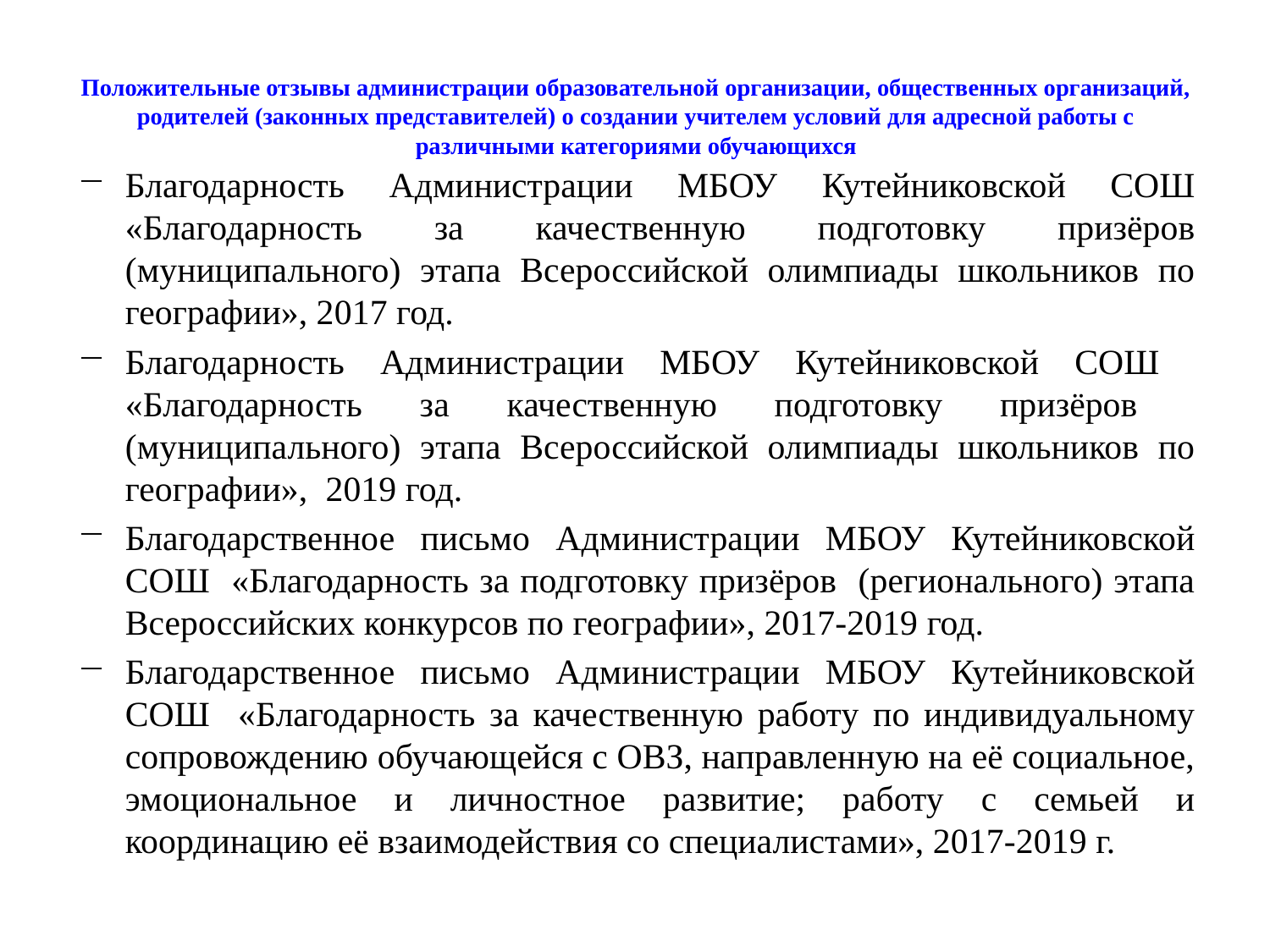

# Положительные отзывы администрации образовательной организации, общественных организаций, родителей (законных представителей) о создании учителем условий для адресной работы с различными категориями обучающихся
Благодарность Администрации МБОУ Кутейниковской СОШ «Благодарность за качественную подготовку призёров (муниципального) этапа Всероссийской олимпиады школьников по географии», 2017 год.
Благодарность Администрации МБОУ Кутейниковской СОШ  «Благодарность за качественную подготовку призёров  (муниципального) этапа Всероссийской олимпиады школьников по географии»,  2019 год.
Благодарственное письмо Администрации МБОУ Кутейниковской СОШ  «Благодарность за подготовку призёров  (регионального) этапа Всероссийских конкурсов по географии», 2017-2019 год.
Благодарственное письмо Администрации МБОУ Кутейниковской СОШ  «Благодарность за качественную работу по индивидуальному сопровождению обучающейся с ОВЗ, направленную на её социальное, эмоциональное и личностное развитие; работу с семьей и координацию её взаимодействия со специалистами», 2017-2019 г.